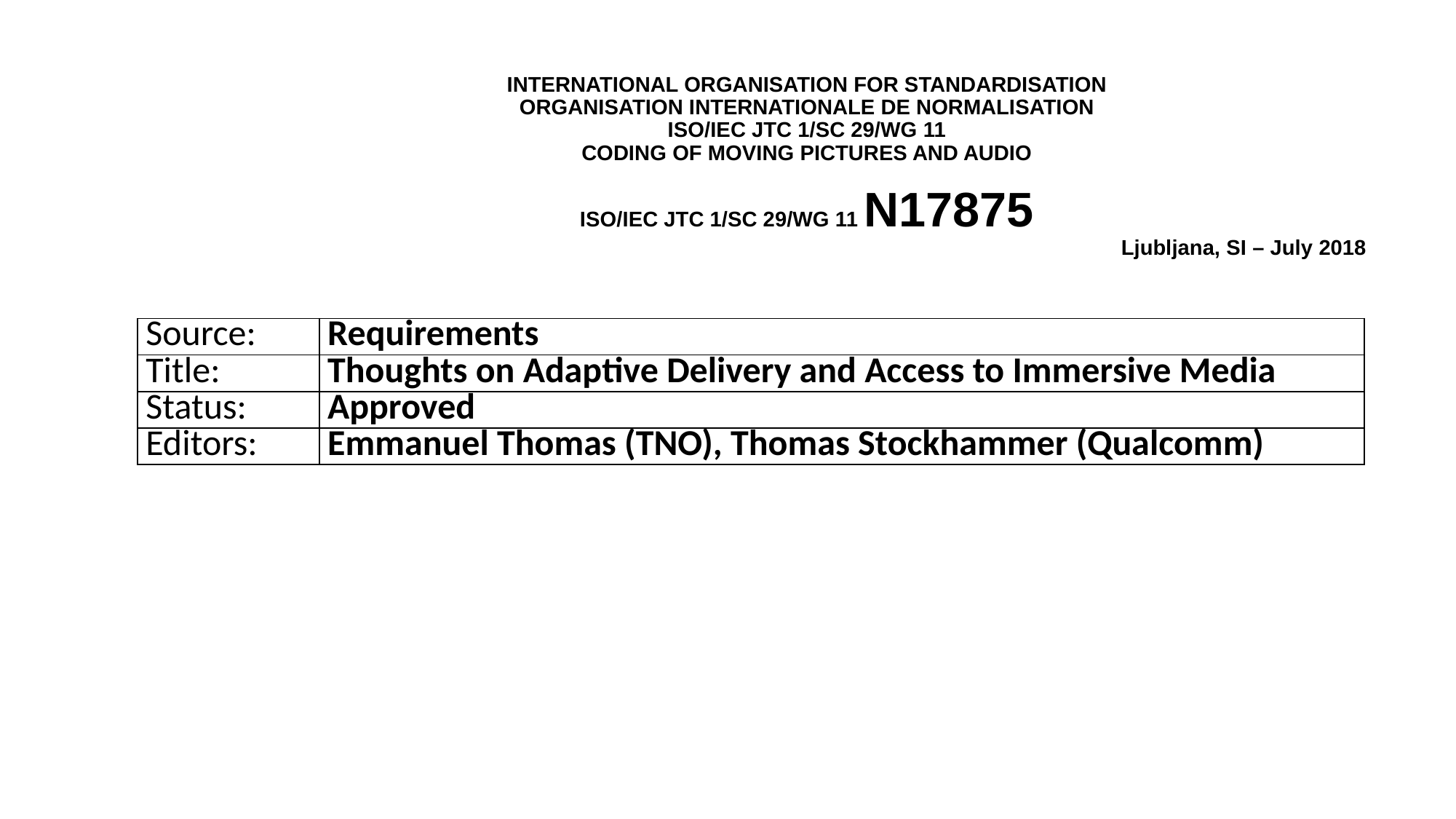

# INTERNATIONAL ORGANISATION FOR STANDARDISATION
ORGANISATION INTERNATIONALE DE NORMALISATION
ISO/IEC JTC 1/SC 29/WG 11
CODING OF MOVING PICTURES AND AUDIO
ISO/IEC JTC 1/SC 29/WG 11 N17875
Ljubljana, SI – July 2018
| Source: | Requirements |
| --- | --- |
| Title: | Thoughts on Adaptive Delivery and Access to Immersive Media |
| Status: | Approved |
| Editors: | Emmanuel Thomas (TNO), Thomas Stockhammer (Qualcomm) |